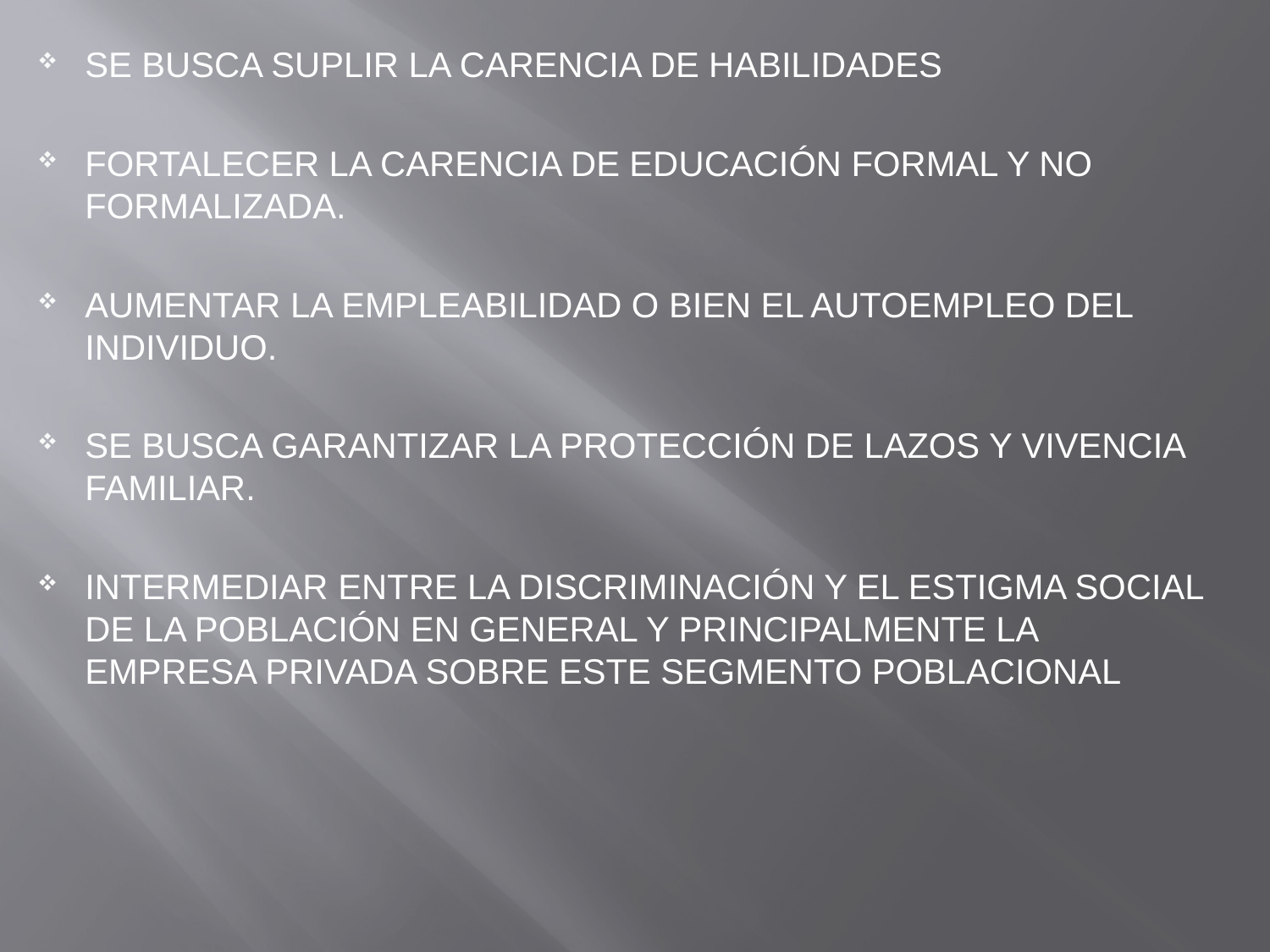

SE BUSCA SUPLIR LA CARENCIA DE HABILIDADES

FORTALECER LA CARENCIA DE EDUCACIÓN FORMAL Y NO FORMALIZADA.

AUMENTAR LA EMPLEABILIDAD O BIEN EL AUTOEMPLEO DEL INDIVIDUO.

SE BUSCA GARANTIZAR LA PROTECCIÓN DE LAZOS Y VIVENCIA FAMILIAR.

INTERMEDIAR ENTRE LA DISCRIMINACIÓN Y EL ESTIGMA SOCIAL DE LA POBLACIÓN EN GENERAL Y PRINCIPALMENTE LA EMPRESA PRIVADA SOBRE ESTE SEGMENTO POBLACIONAL